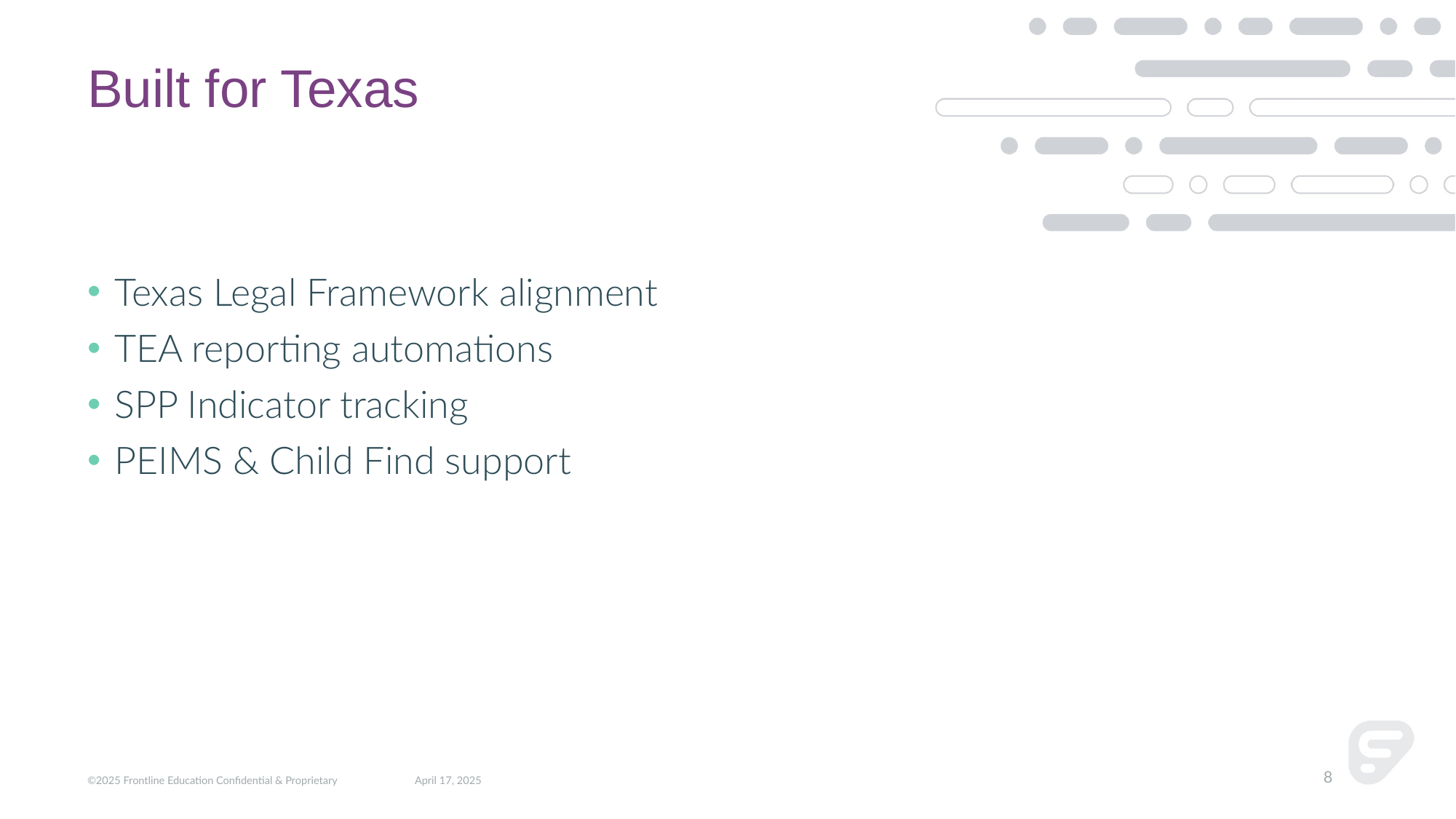

# Built for Texas​
Texas Legal Framework alignment​
TEA reporting automations​
SPP Indicator tracking​
PEIMS & Child Find support​
©2025 Frontline Education Confidential & Proprietary
April 17, 2025
8